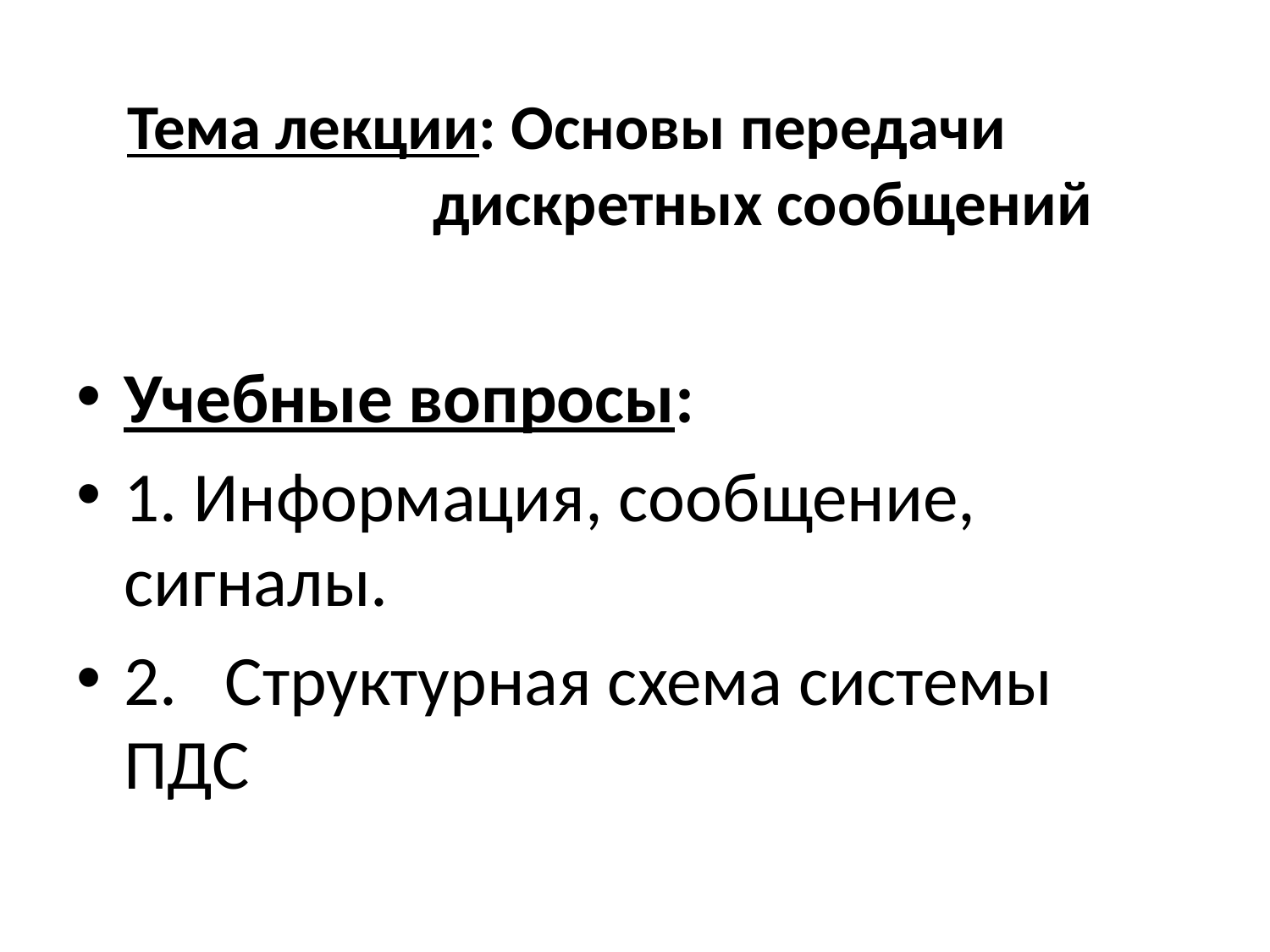

# Тема лекции: Основы передачи 		         дискретных сообщений
Учебные вопросы:
1. Информация, сообщение, сигналы.
2.   Структурная схема системы ПДС